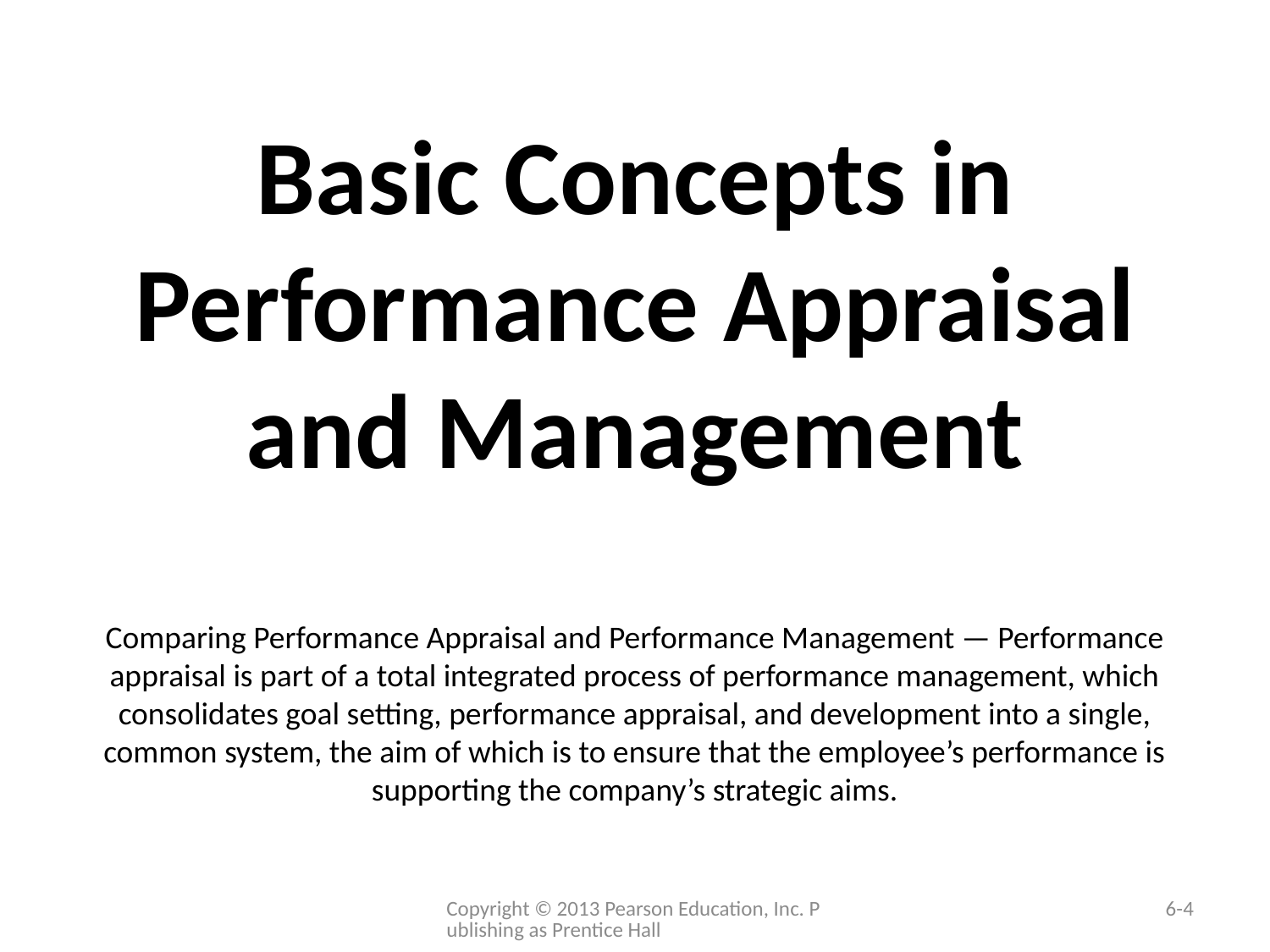

# Basic Concepts in Performance Appraisal and Management Comparing Performance Appraisal and Performance Management — Performance appraisal is part of a total integrated process of performance management, which consolidates goal setting, performance appraisal, and development into a single, common system, the aim of which is to ensure that the employee’s performance is supporting the company’s strategic aims.
Copyright © 2013 Pearson Education, Inc. Publishing as Prentice Hall
6-4